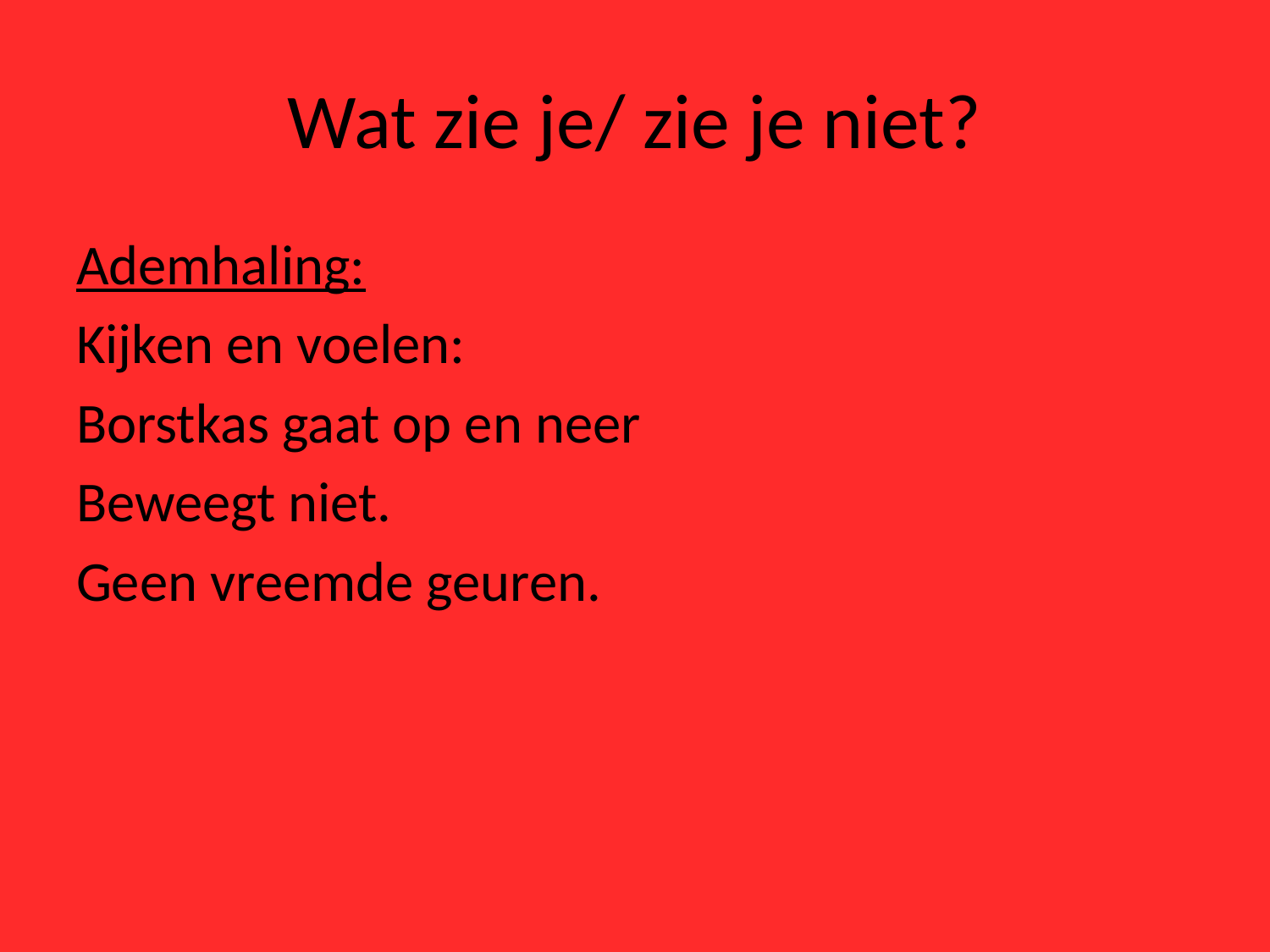

# Wat zie je/ zie je niet?
Ademhaling:
Kijken en voelen:
Borstkas gaat op en neer
Beweegt niet.
Geen vreemde geuren.